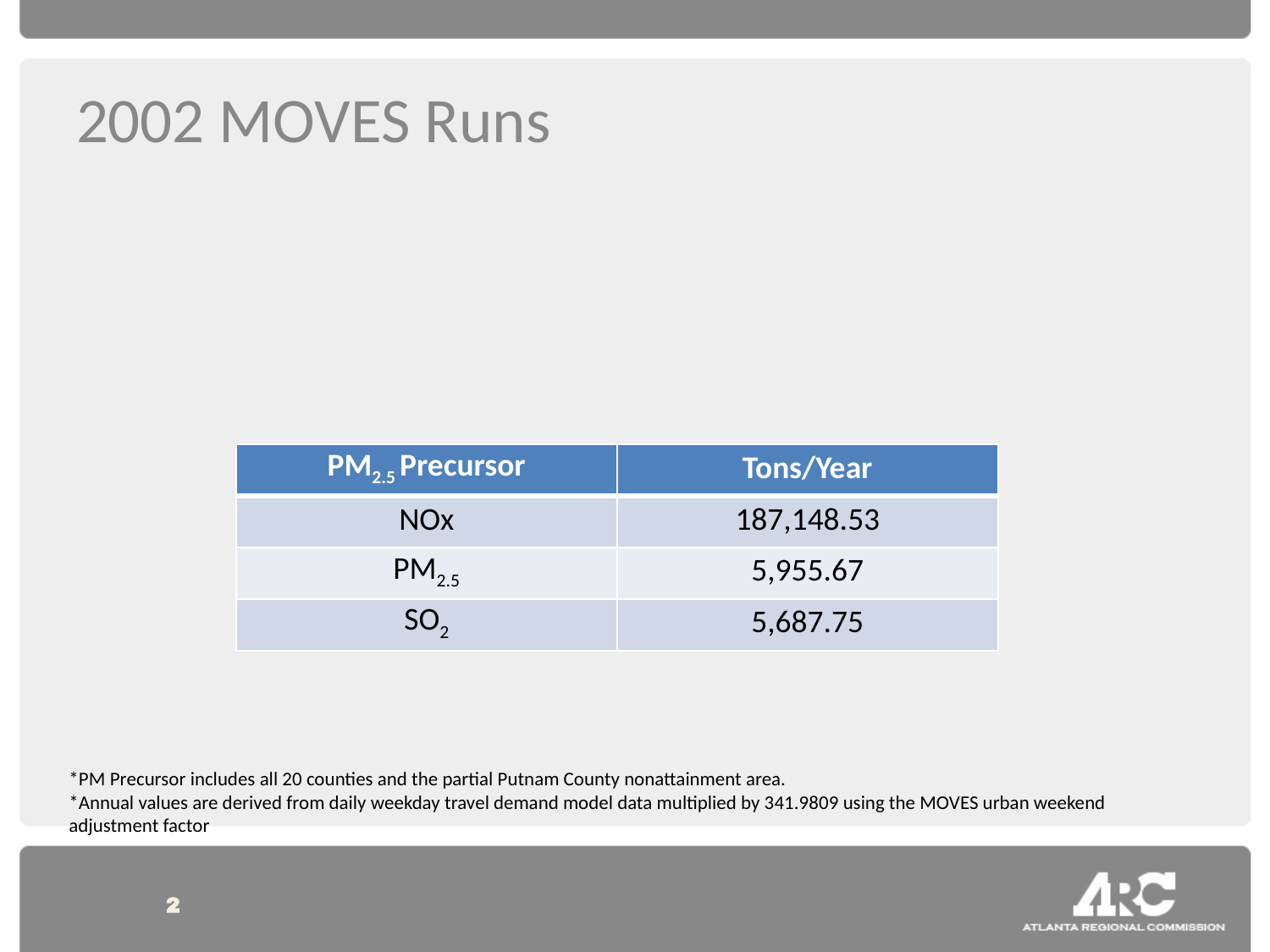

# 2002 MOVES Runs
| PM2.5 Precursor | Tons/Year |
| --- | --- |
| NOx | 187,148.53 |
| PM2.5 | 5,955.67 |
| SO2 | 5,687.75 |
*PM Precursor includes all 20 counties and the partial Putnam County nonattainment area.
*Annual values are derived from daily weekday travel demand model data multiplied by 341.9809 using the MOVES urban weekend adjustment factor
2